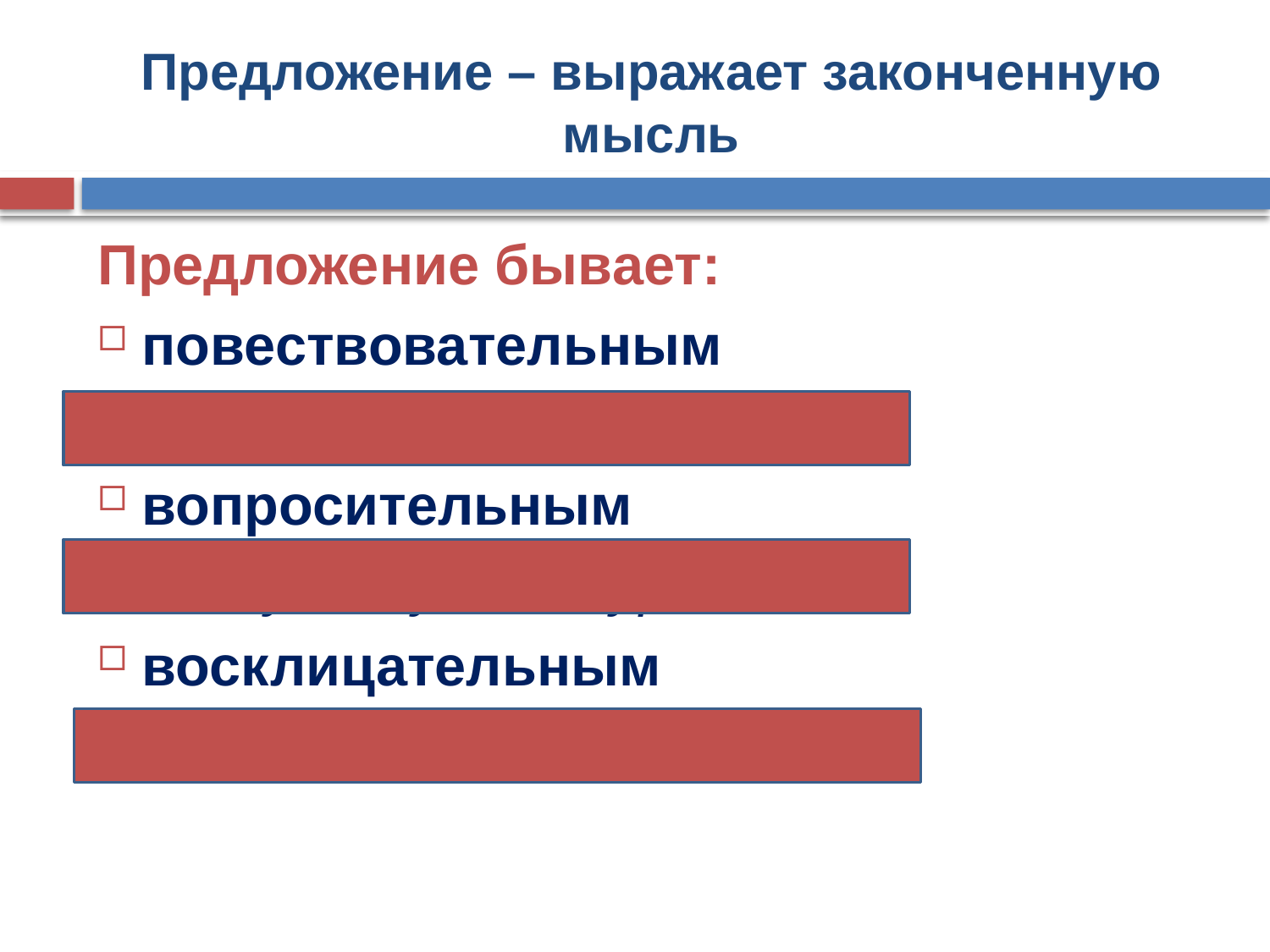

# Предложение – выражает законченную мысль
Предложение бывает:
повествовательным
Домик стоял у моря.
вопросительным
Почему ты ушёл с урока?
восклицательным
Как хорошо в осеннем лесу!